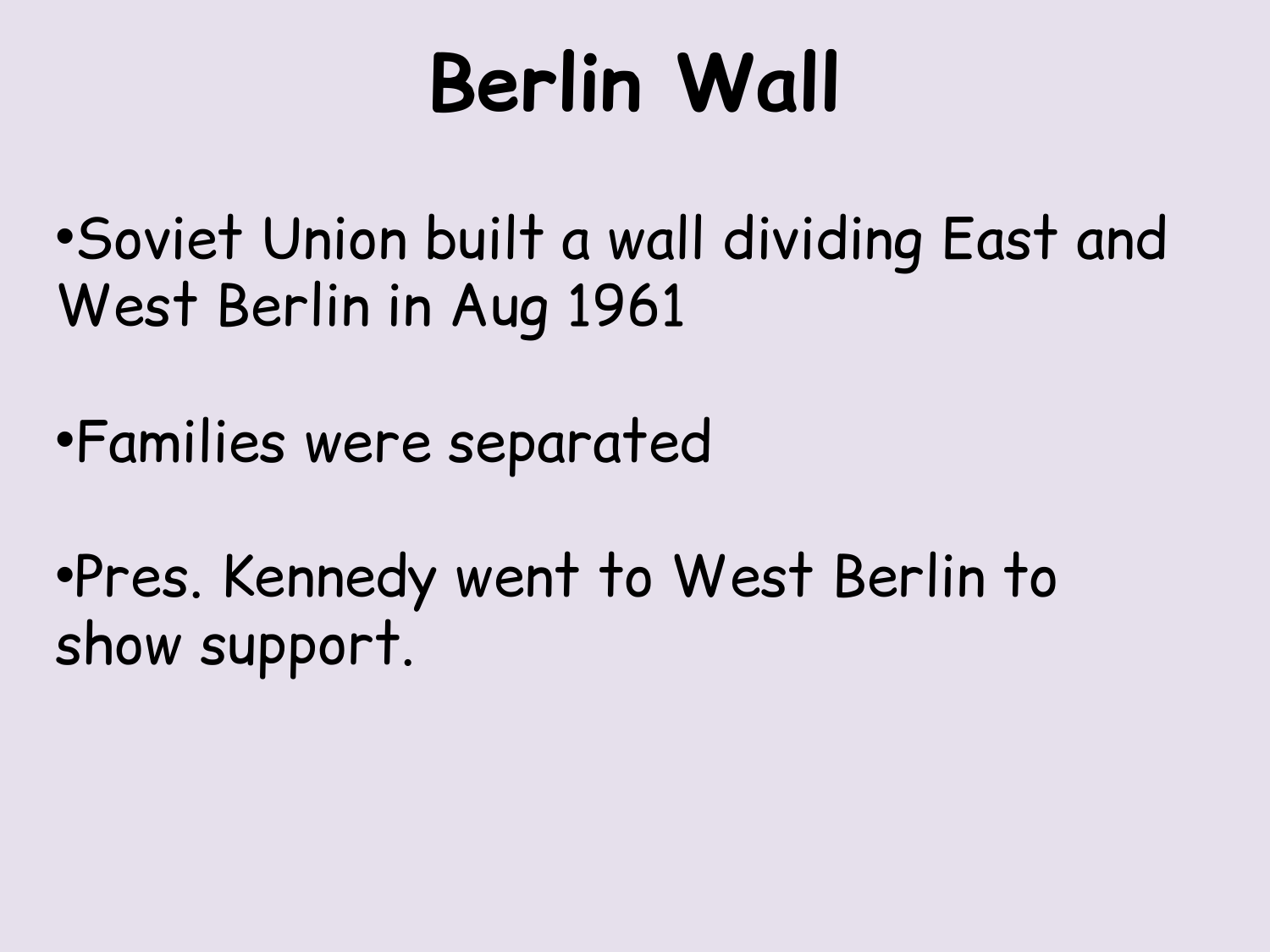

# Berlin Wall
Soviet Union built a wall dividing East and West Berlin in Aug 1961

Families were separated

Pres. Kennedy went to West Berlin to show support.